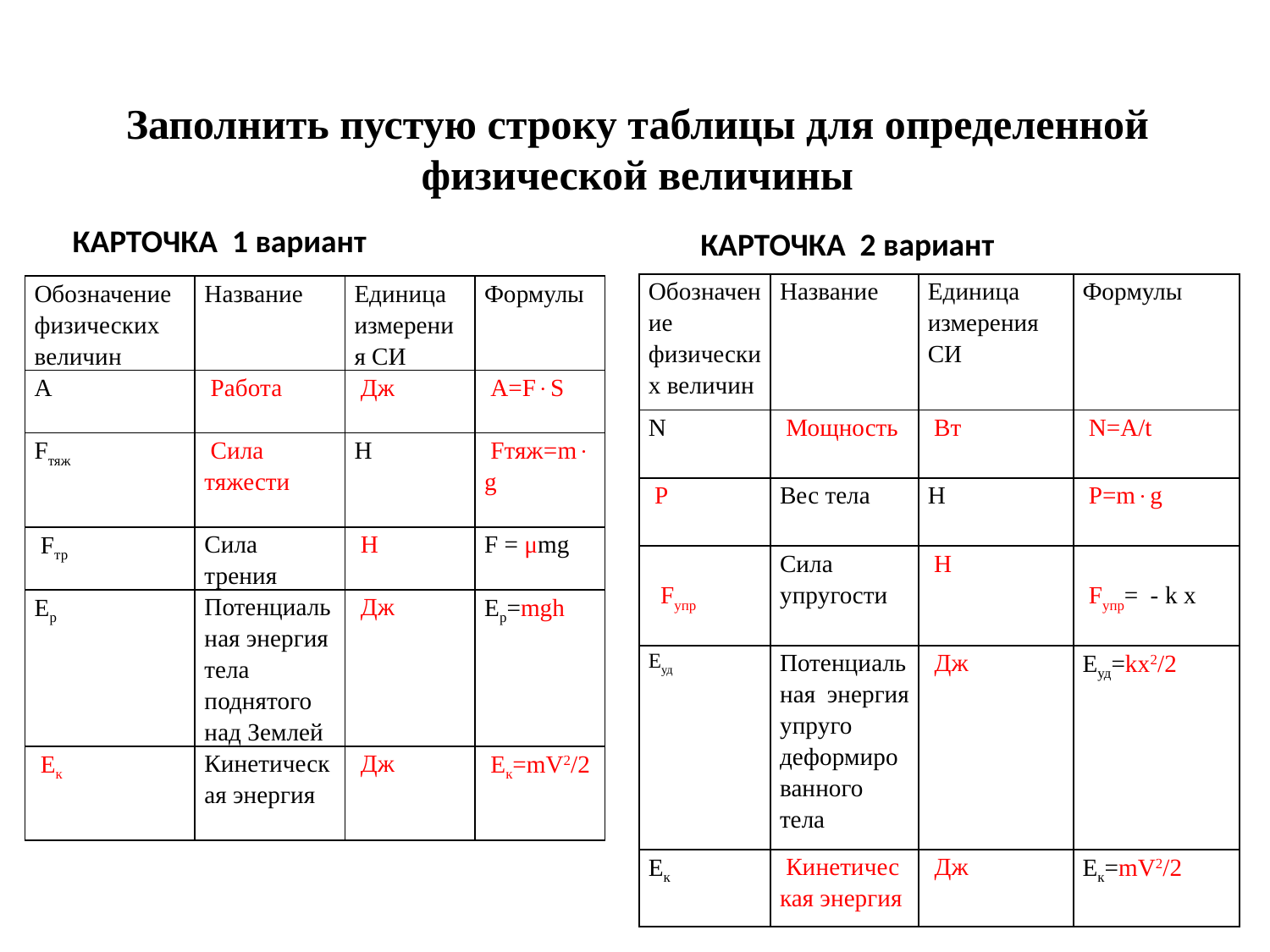

Заполнить пустую строку таблицы для определенной физической величины
КАРТОЧКА  1 вариант

КАРТОЧКА  2 вариант
| Обозначение физических величин | Название | Единица измерения СИ | Формулы |
| --- | --- | --- | --- |
| N | Мощность | Вт | N=A/t |
| P | Вес тела | Н | P=m⋅g |
| Fупр | Сила упругости | Н | Fупр= - k x |
| Еуд | Потенциальная энергия упруго деформированного тела | Дж | Еуд=kx2/2 |
| Ек | Кинетическая энергия | Дж | Ек=mV2/2 |
| Обозначение физических величин | Название | Единица измерения СИ | Формулы |
| --- | --- | --- | --- |
| А | Работа | Дж | A=F⋅S |
| Fтяж | Сила тяжести | H | Fтяж=m⋅g |
| Fтр | Сила трения | Н | F = μmg |
| Ер | Потенциальная энергия тела поднятого над Землей | Дж | Ер=mgh |
| Ек | Кинетическая энергия | Дж | Ек=mV2/2 |